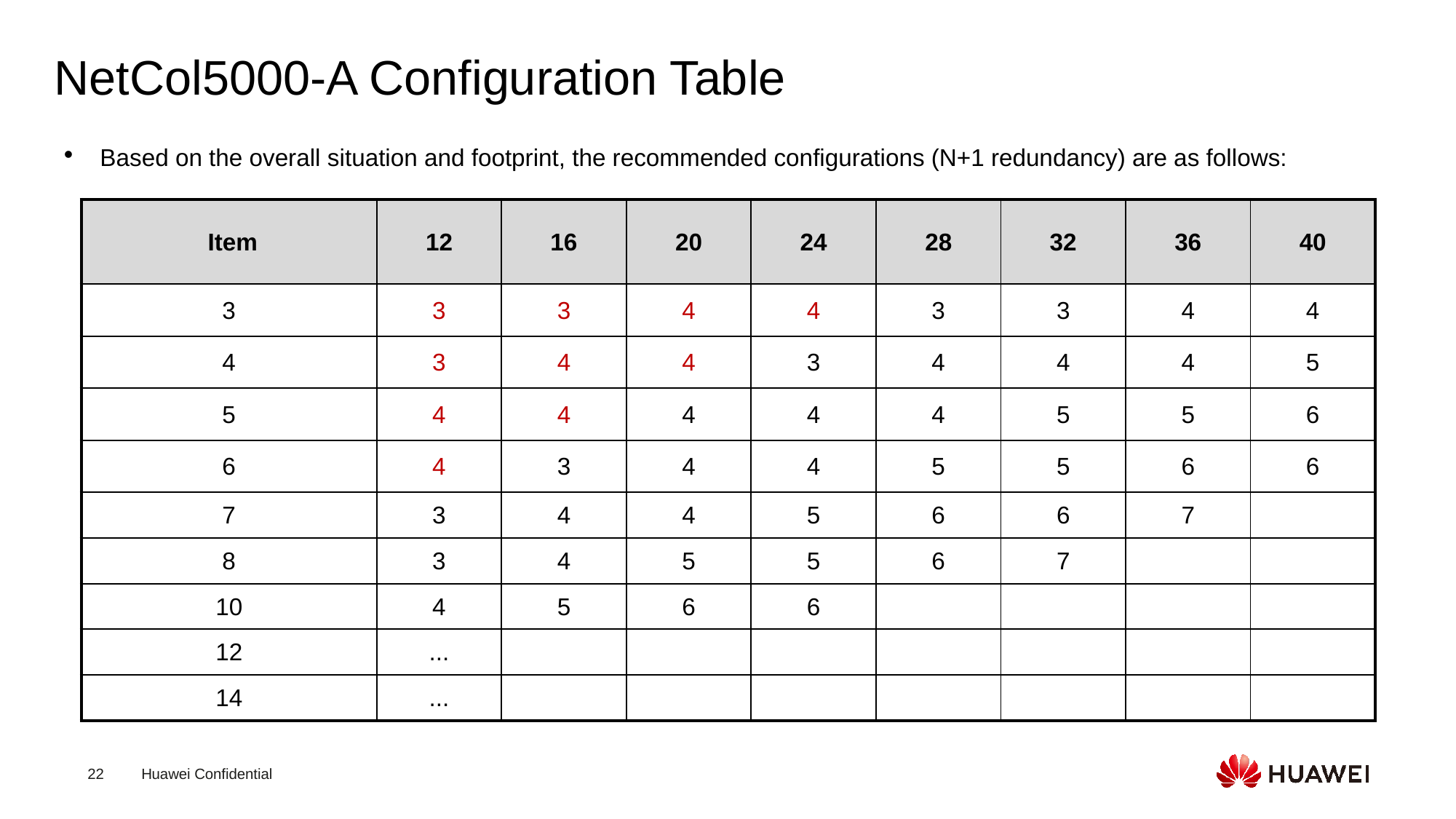

# NetCol5000-A Configuration Table
Based on the overall situation and footprint, the recommended configurations (N+1 redundancy) are as follows:

| Item | 12 | 16 | 20 | 24 | 28 | 32 | 36 | 40 |
| --- | --- | --- | --- | --- | --- | --- | --- | --- |
| 3 | 3 | 3 | 4 | 4 | 3 | 3 | 4 | 4 |
| 4 | 3 | 4 | 4 | 3 | 4 | 4 | 4 | 5 |
| 5 | 4 | 4 | 4 | 4 | 4 | 5 | 5 | 6 |
| 6 | 4 | 3 | 4 | 4 | 5 | 5 | 6 | 6 |
| 7 | 3 | 4 | 4 | 5 | 6 | 6 | 7 |  |
| 8 | 3 | 4 | 5 | 5 | 6 | 7 |  |  |
| 10 | 4 | 5 | 6 | 6 |  |  |  |  |
| 12 | ... |  |  |  |  |  |  |  |
| 14 | ... |  |  |  |  |  |  |  |